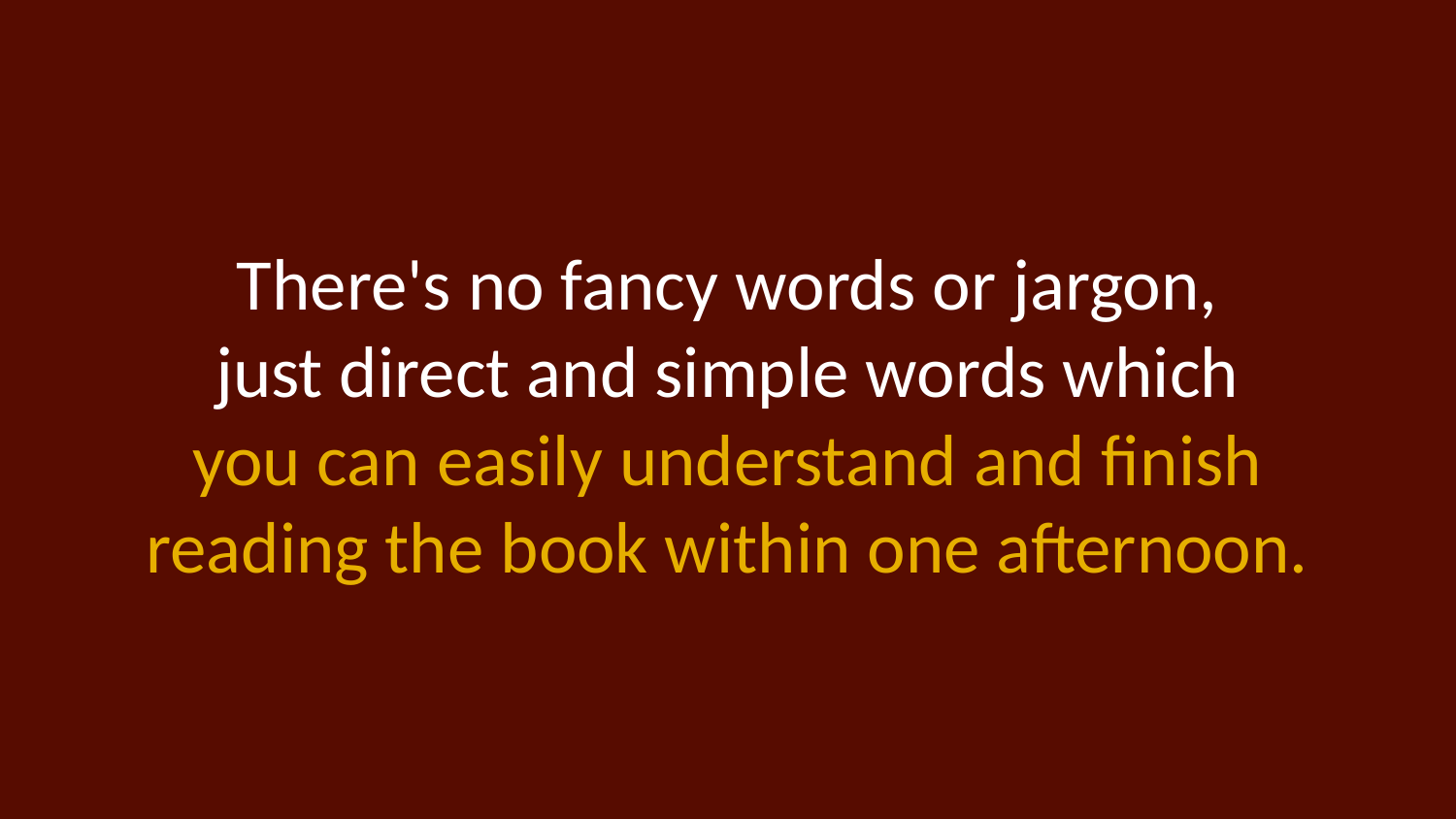

There's no fancy words or jargon,
 just direct and simple words which
you can easily understand and finish reading the book within one afternoon.